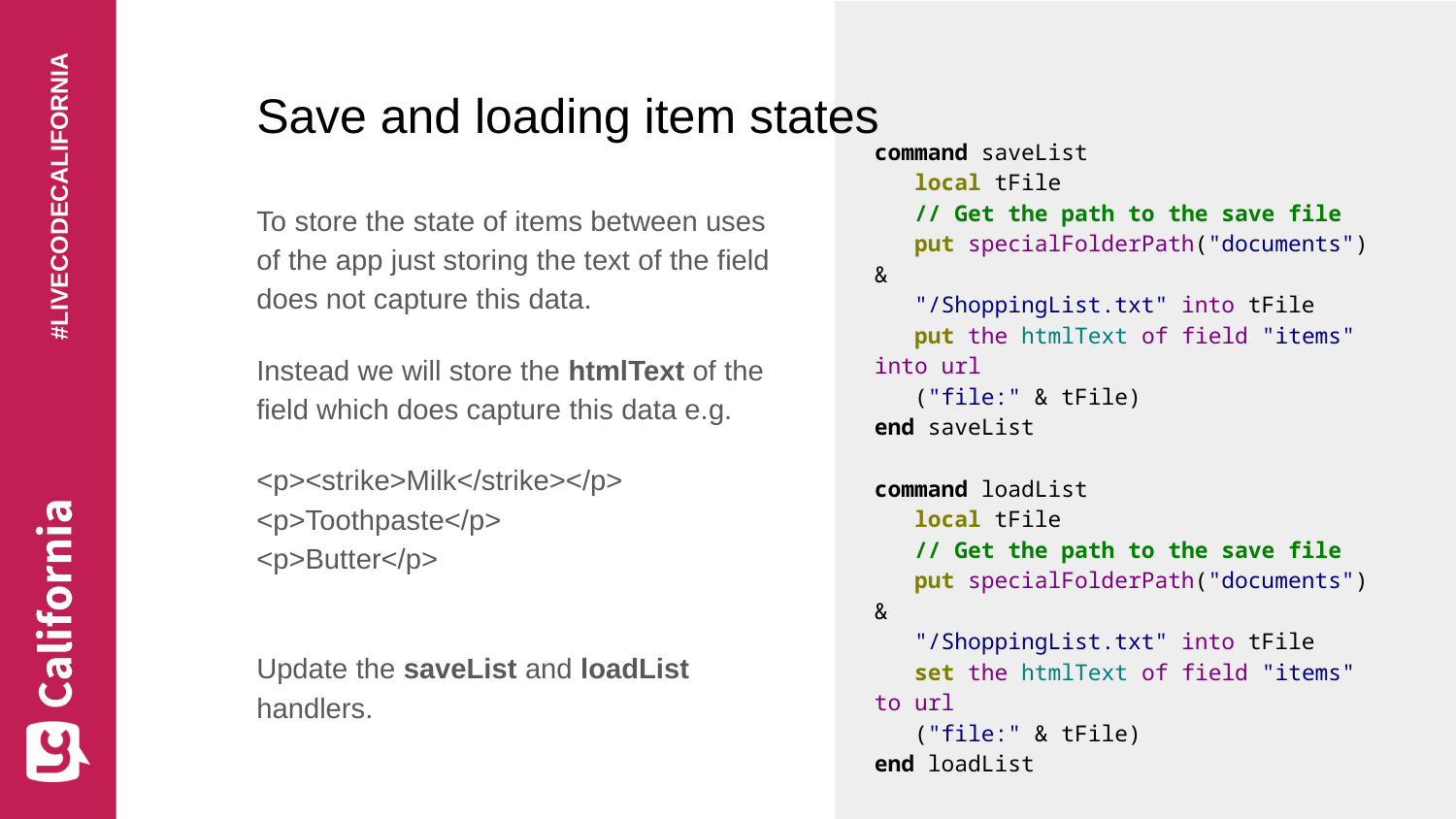

# Save and loading item states
To store the state of items between uses of the app just storing the text of the field does not capture this data.
Instead we will store the htmlText of the field which does capture this data e.g.
<p><strike>Milk</strike></p>
<p>Toothpaste</p>
<p>Butter</p>

Update the saveList and loadList handlers.

command saveList
   local tFile
   // Get the path to the save file
   put specialFolderPath("documents") &
   "/ShoppingList.txt" into tFile
   put the htmlText of field "items" into url
   ("file:" & tFile)
end saveList

command loadList
   local tFile
   // Get the path to the save file
   put specialFolderPath("documents") &
   "/ShoppingList.txt" into tFile
   set the htmlText of field "items" to url
   ("file:" & tFile)
end loadList